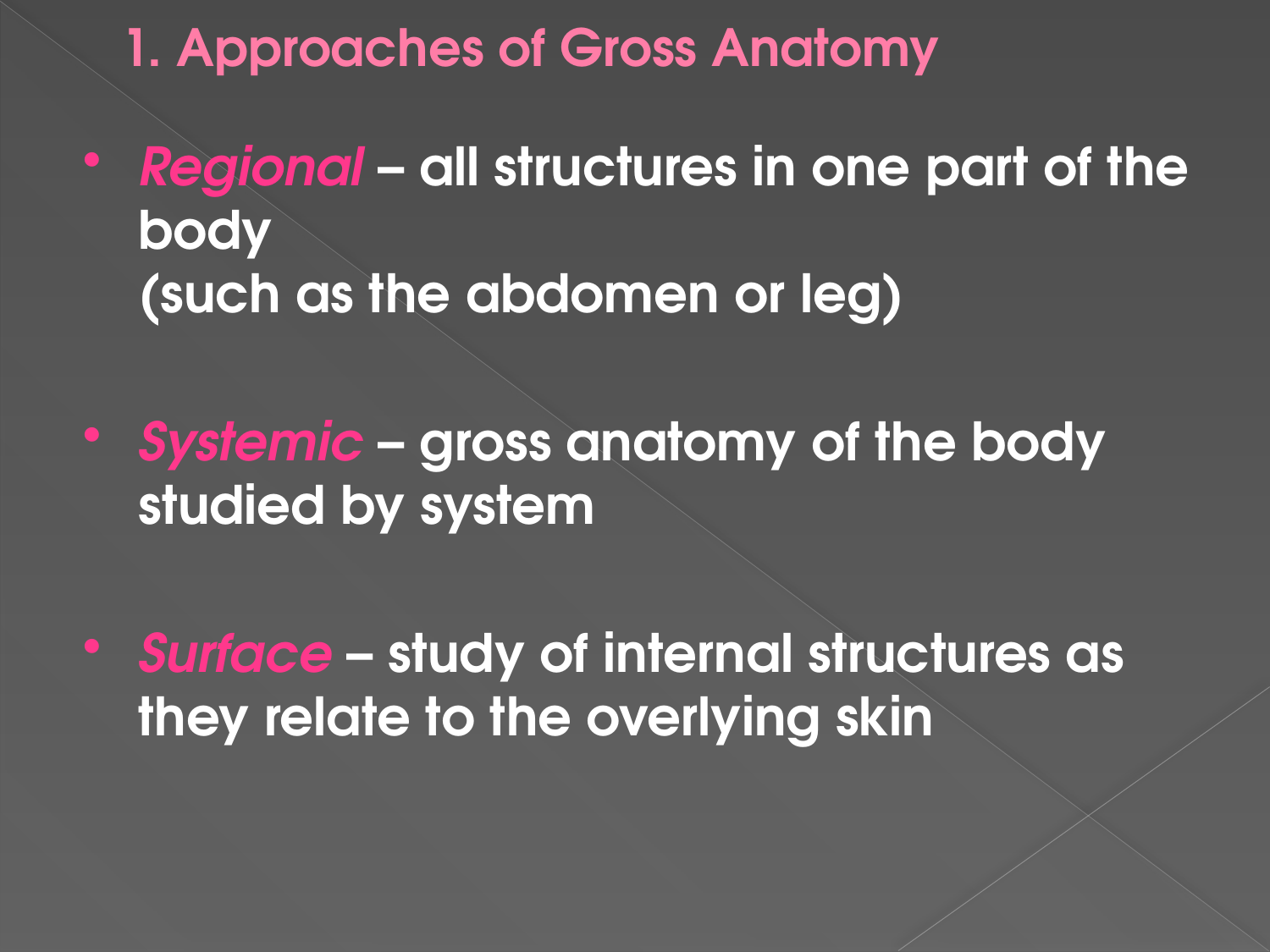

# 1. Approaches of Gross Anatomy
Regional – all structures in one part of the body
(such as the abdomen or leg)

Systemic – gross anatomy of the body studied by system

Surface – study of internal structures as they relate to the overlying skin